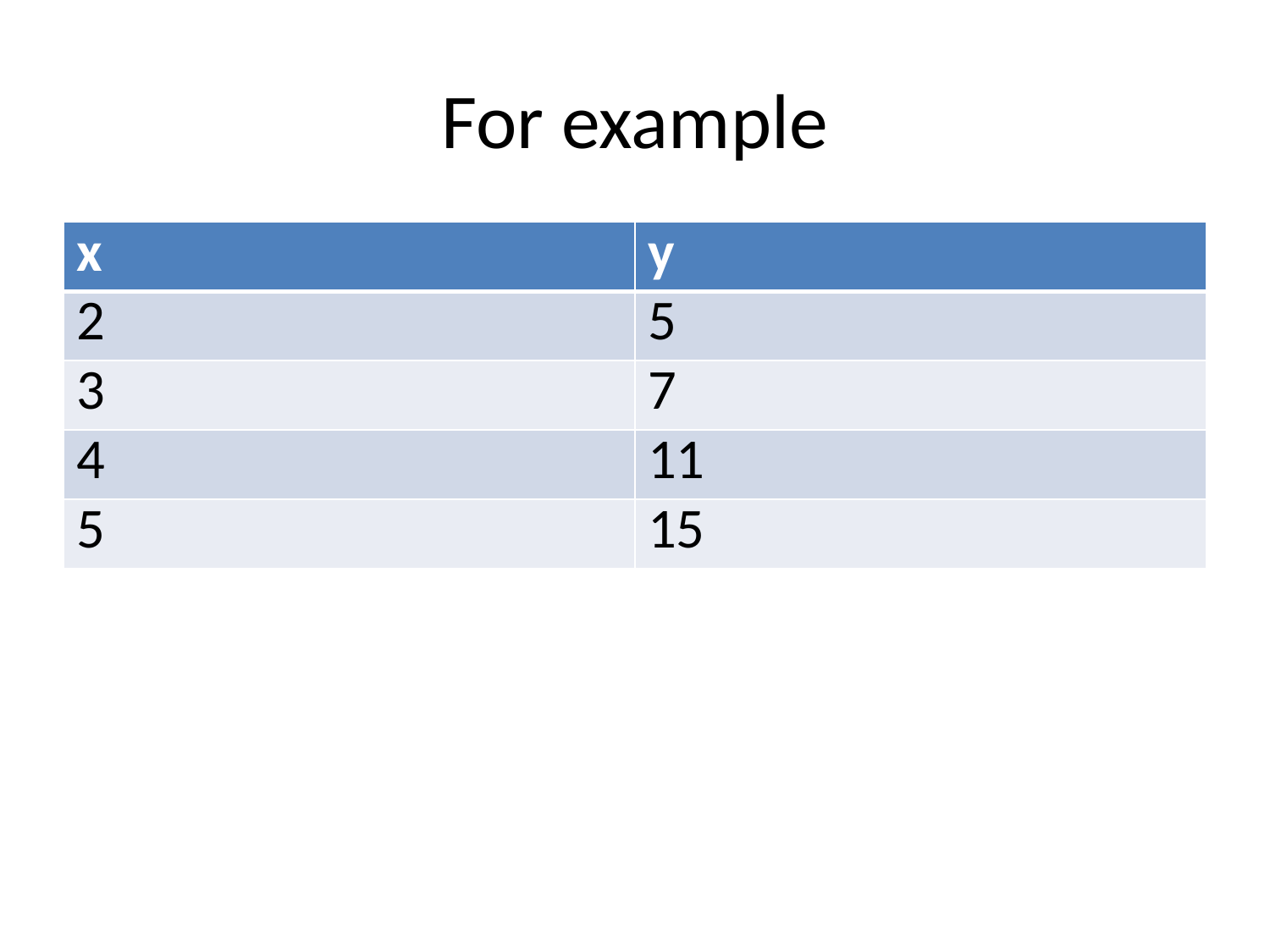

# For example
| x | y |
| --- | --- |
| 2 | 5 |
| 3 | 7 |
| 4 | 11 |
| 5 | 15 |